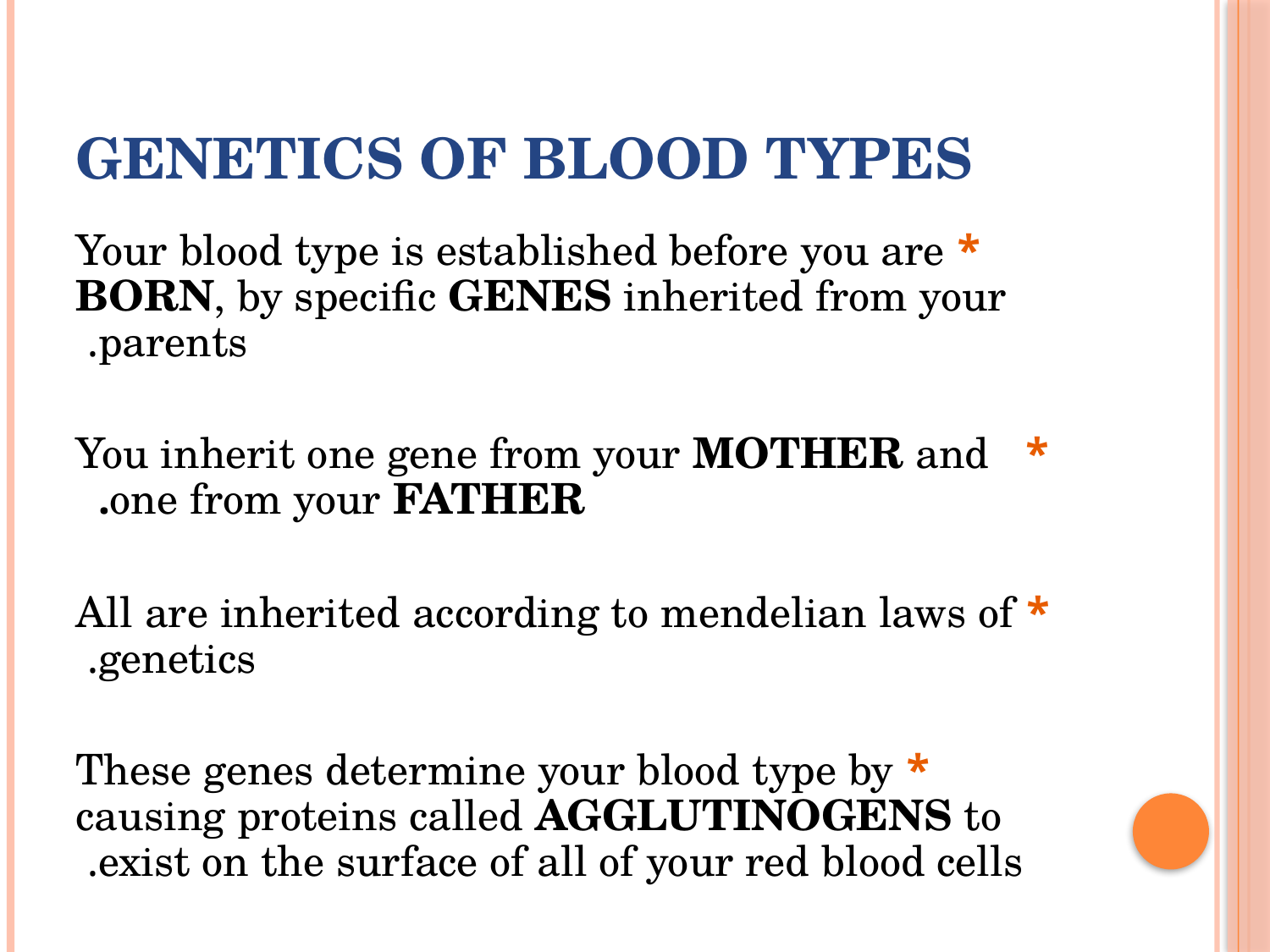

# Genetics of Blood Types
* Your blood type is established before you are BORN, by specific GENES inherited from your parents.

* You inherit one gene from your MOTHER and   one from your FATHER.

* All are inherited according to mendelian laws of genetics.

* These genes determine your blood type by causing proteins called AGGLUTINOGENS to exist on the surface of all of your red blood cells.